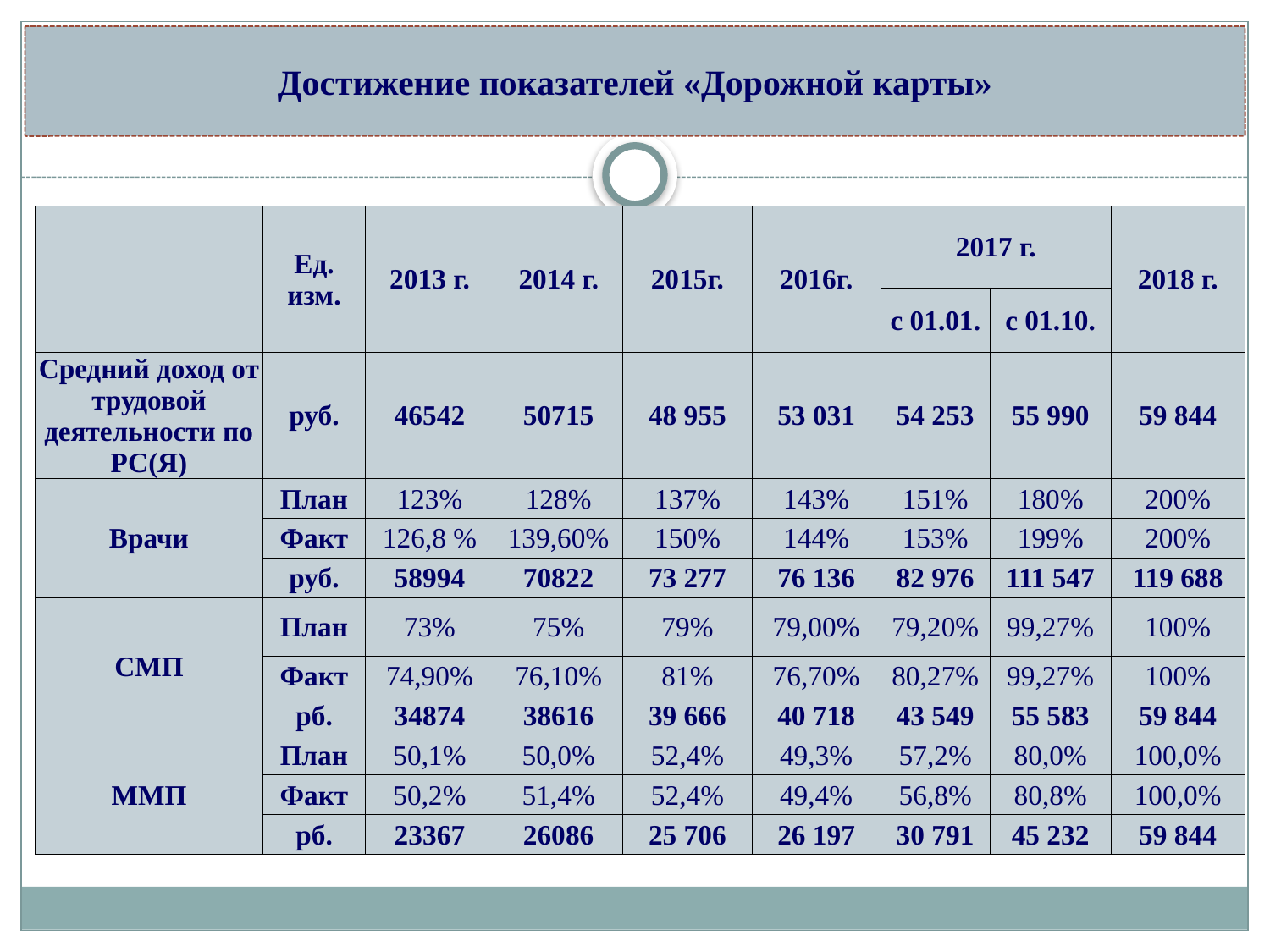

Достижение показателей «Дорожной карты»
#
|  | Ед. изм. | 2013 г. | 2014 г. | 2015г. | 2016г. | 2017 г. |  | 2018 г. |
| --- | --- | --- | --- | --- | --- | --- | --- | --- |
|  |  |  |  |  |  | с 01.01. | с 01.10. |  |
| Средний доход от трудовой деятельности по РС(Я) | руб. | 46542 | 50715 | 48 955 | 53 031 | 54 253 | 55 990 | 59 844 |
| Врачи | План | 123% | 128% | 137% | 143% | 151% | 180% | 200% |
|  | Факт | 126,8 % | 139,60% | 150% | 144% | 153% | 199% | 200% |
|  | руб. | 58994 | 70822 | 73 277 | 76 136 | 82 976 | 111 547 | 119 688 |
| СМП | План | 73% | 75% | 79% | 79,00% | 79,20% | 99,27% | 100% |
|  | Факт | 74,90% | 76,10% | 81% | 76,70% | 80,27% | 99,27% | 100% |
|  | рб. | 34874 | 38616 | 39 666 | 40 718 | 43 549 | 55 583 | 59 844 |
| ММП | План | 50,1% | 50,0% | 52,4% | 49,3% | 57,2% | 80,0% | 100,0% |
|  | Факт | 50,2% | 51,4% | 52,4% | 49,4% | 56,8% | 80,8% | 100,0% |
|  | рб. | 23367 | 26086 | 25 706 | 26 197 | 30 791 | 45 232 | 59 844 |